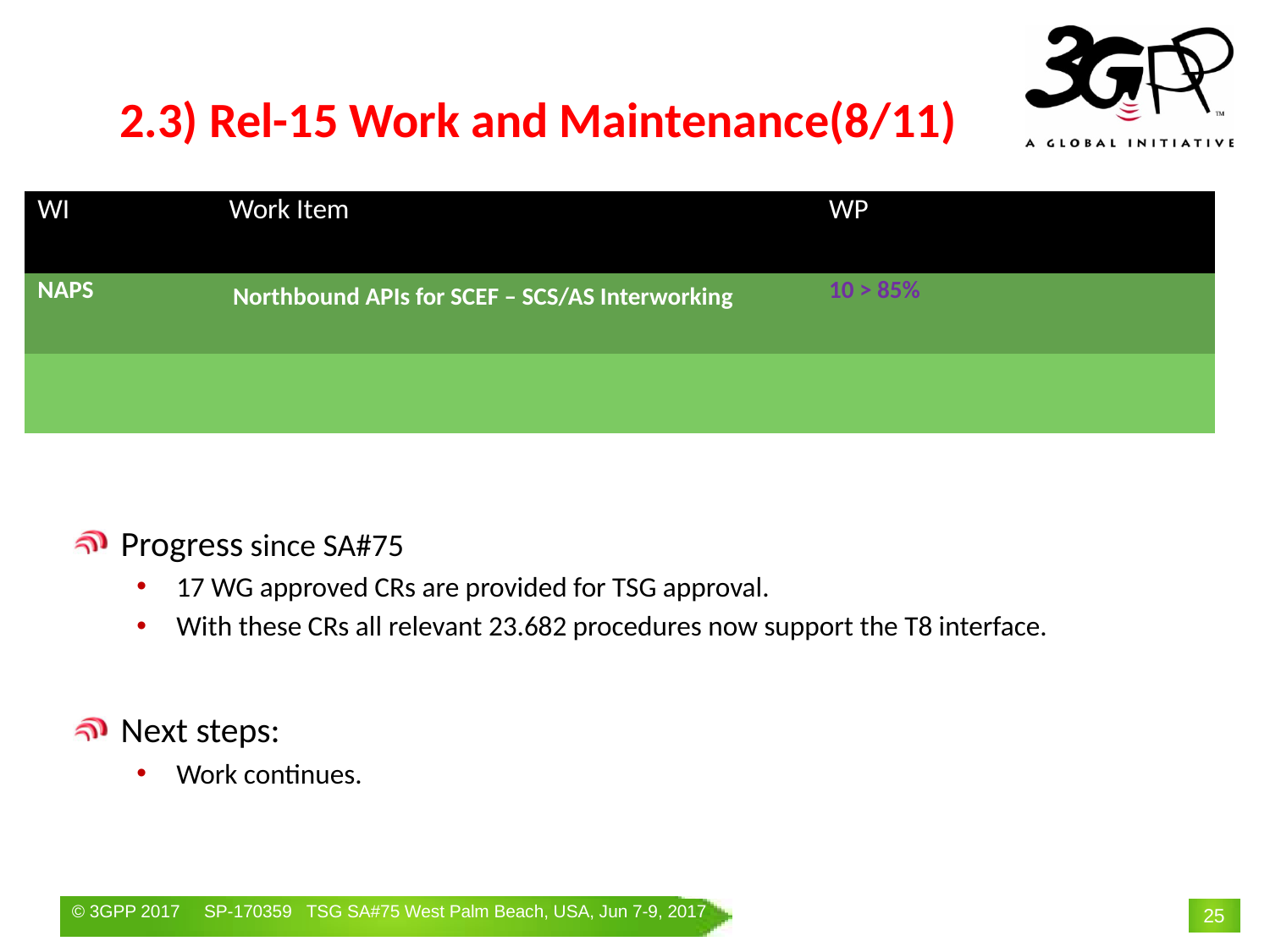

# 2.3) Rel-15 Work and Maintenance(8/11)
| WI | Work Item | WP |  |  |
| --- | --- | --- | --- | --- |
| NAPS | Northbound APIs for SCEF – SCS/AS Interworking | 10 > 85% |  |  |
|  |  |  |  |  |
Progress since SA#75
17 WG approved CRs are provided for TSG approval.
With these CRs all relevant 23.682 procedures now support the T8 interface.

Next steps:
Work continues.